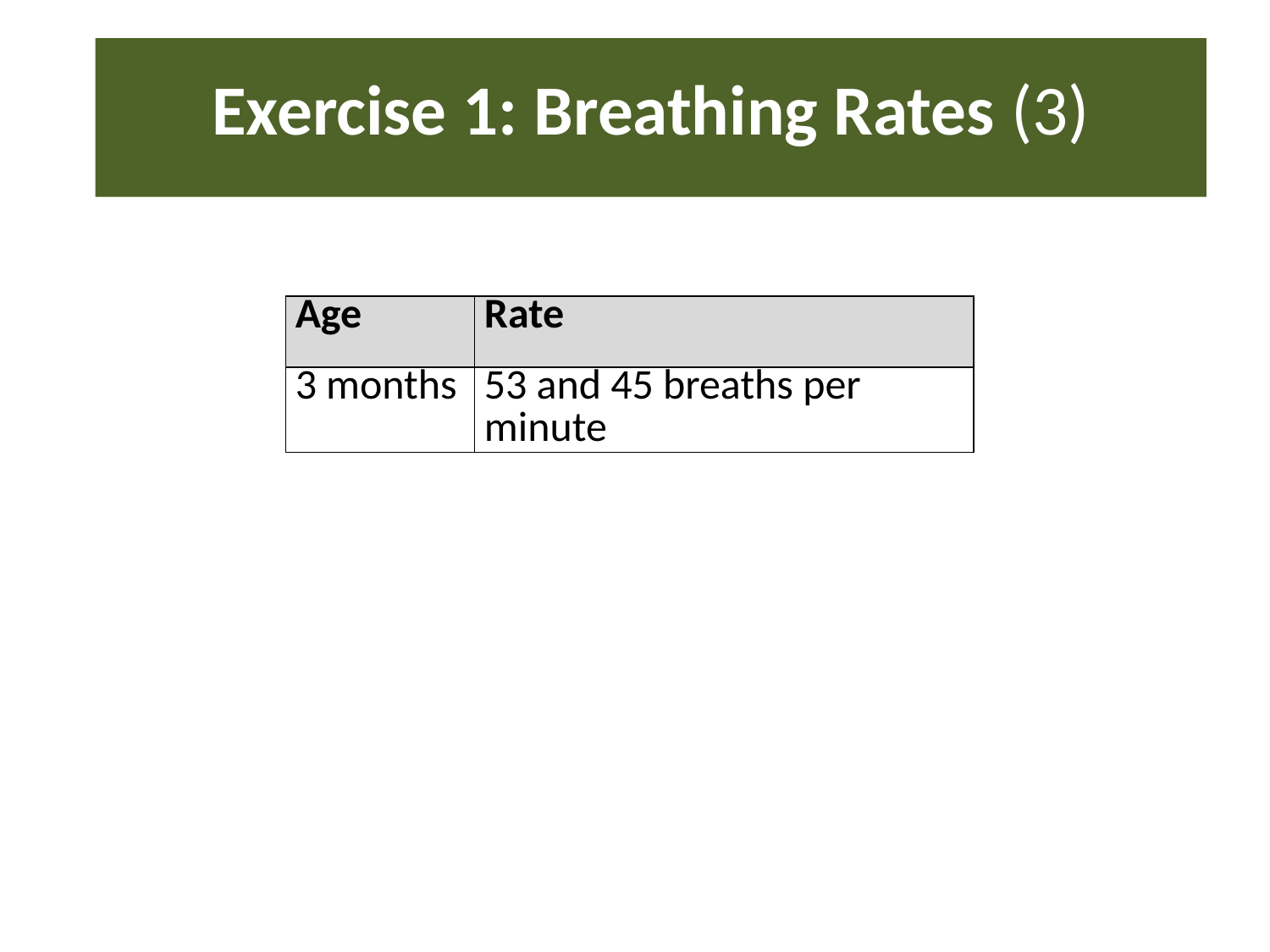

# Exercise 1: Breathing Rates (3)
| Age | Rate |
| --- | --- |
| 3 months | 53 and 45 breaths per minute |